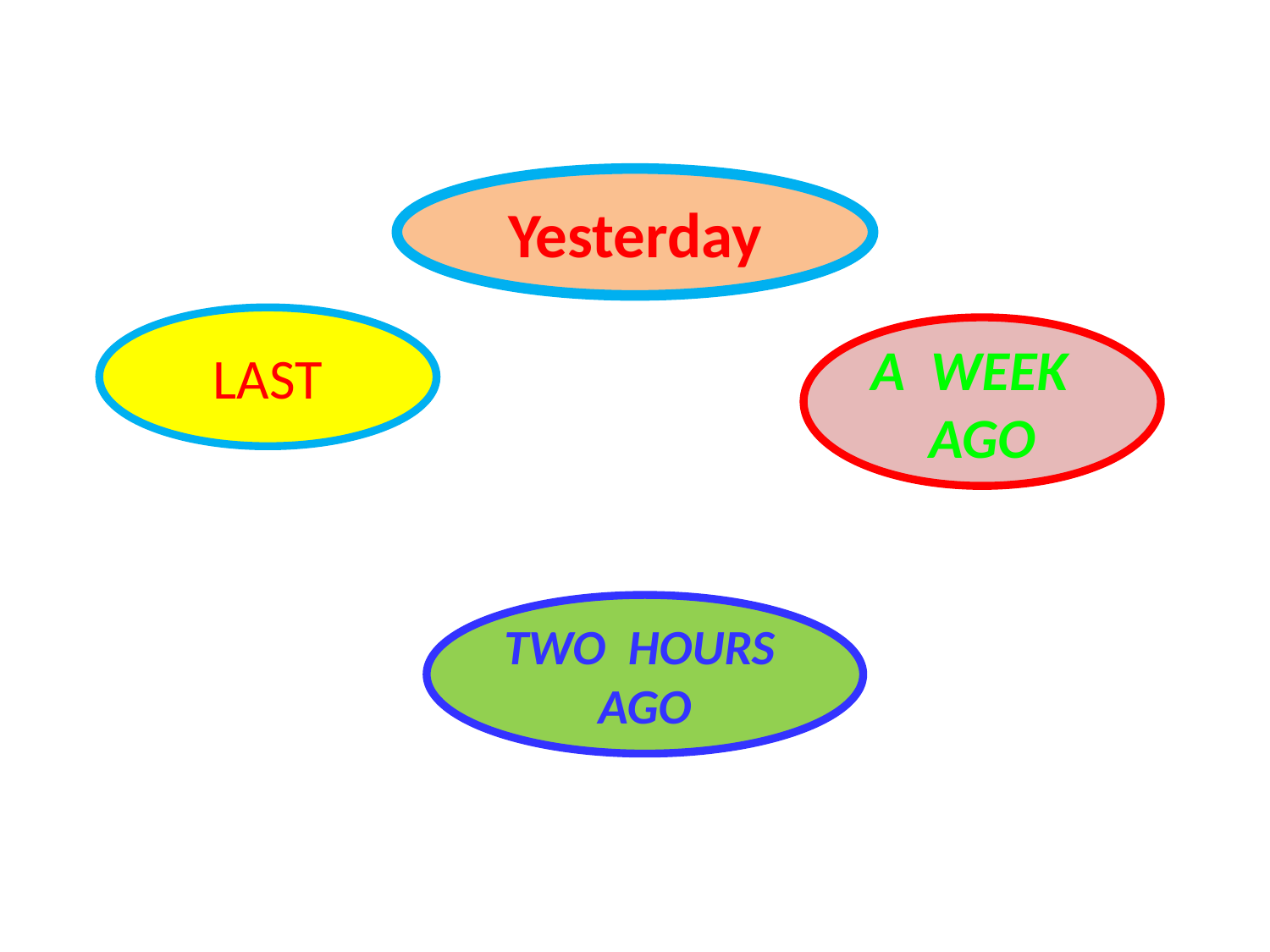

Yesterday
LAST
A  WEEK   AGO
TWO  HOURS  AGO